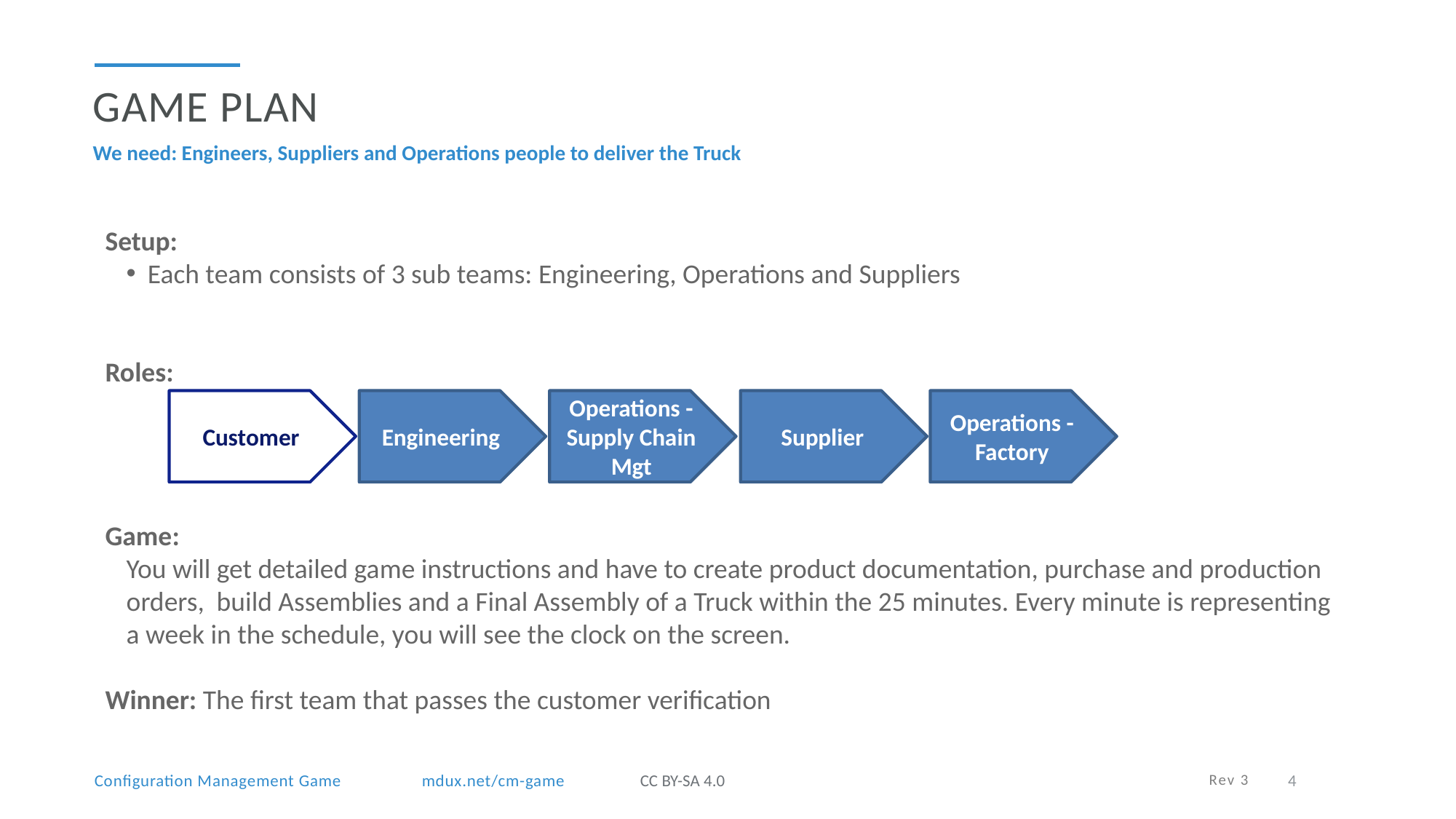

Game Plan
We need: Engineers, Suppliers and Operations people to deliver the Truck
Setup:
Each team consists of 3 sub teams: Engineering, Operations and Suppliers

Roles:

Game:
	You will get detailed game instructions and have to create product documentation, purchase and production orders,  build Assemblies and a Final Assembly of a Truck within the 25 minutes. Every minute is representing a week in the schedule, you will see the clock on the screen.

Winner: The first team that passes the customer verification
Customer
Engineering
Operations -
Supply Chain Mgt
Supplier
Operations -
Factory
Rev 3